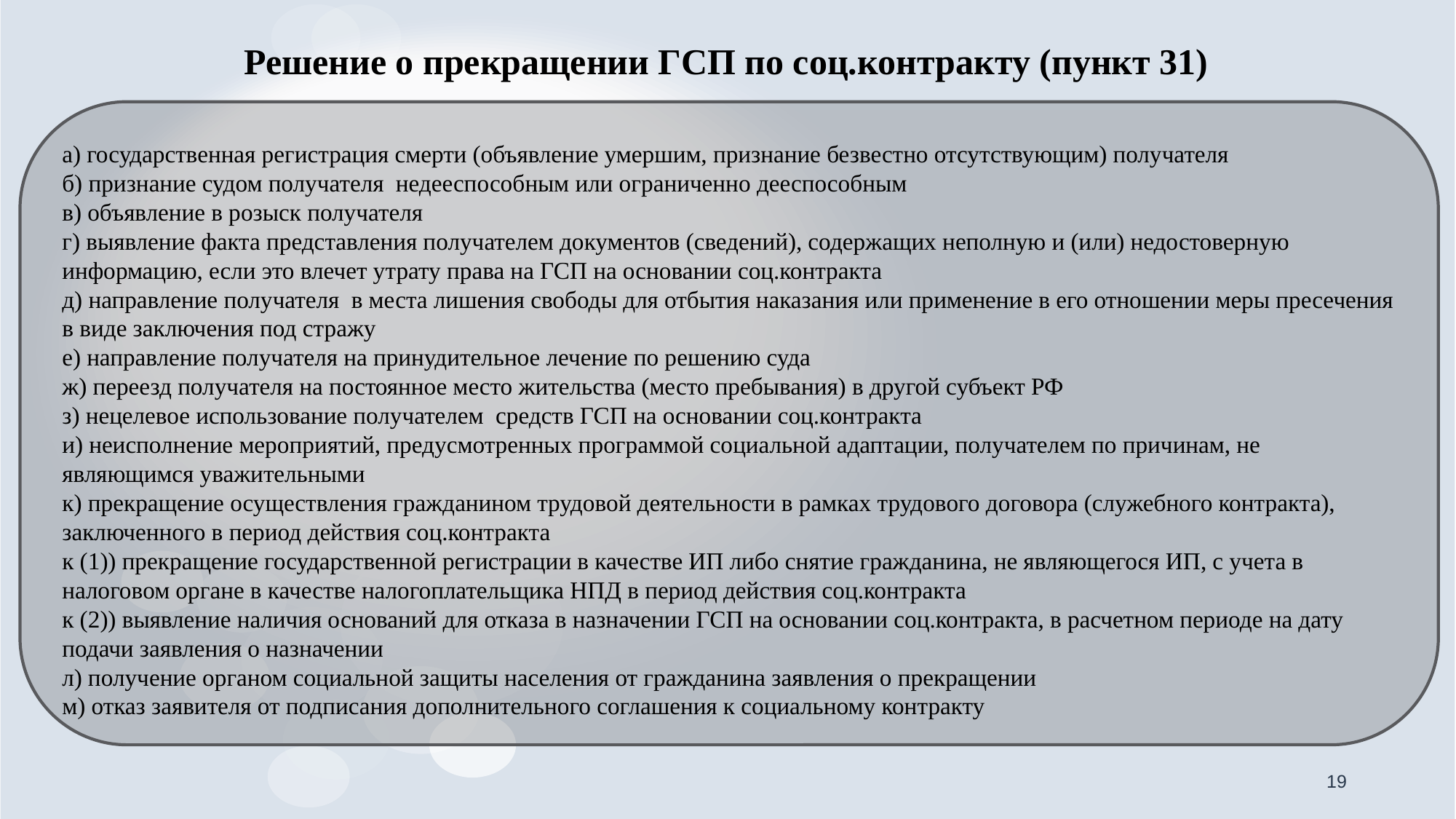

# Решение о прекращении ГСП по соц.контракту (пункт 31)
а) государственная регистрация смерти (объявление умершим, признание безвестно отсутствующим) получателя
б) признание судом получателя  недееспособным или ограниченно дееспособным
в) объявление в розыск получателя
г) выявление факта представления получателем документов (сведений), содержащих неполную и (или) недостоверную информацию, если это влечет утрату права на ГСП на основании соц.контракта
д) направление получателя  в места лишения свободы для отбытия наказания или применение в его отношении меры пресечения в виде заключения под стражу
е) направление получателя на принудительное лечение по решению суда
ж) переезд получателя на постоянное место жительства (место пребывания) в другой субъект РФ
з) нецелевое использование получателем  средств ГСП на основании соц.контракта
и) неисполнение мероприятий, предусмотренных программой социальной адаптации, получателем по причинам, не являющимся уважительными
к) прекращение осуществления гражданином трудовой деятельности в рамках трудового договора (служебного контракта), заключенного в период действия соц.контракта
к (1)) прекращение государственной регистрации в качестве ИП либо снятие гражданина, не являющегося ИП, с учета в налоговом органе в качестве налогоплательщика НПД в период действия соц.контракта
к (2)) выявление наличия оснований для отказа в назначении ГСП на основании соц.контракта, в расчетном периоде на дату подачи заявления о назначении
л) получение органом социальной защиты населения от гражданина заявления о прекращении
м) отказ заявителя от подписания дополнительного соглашения к социальному контракту

19